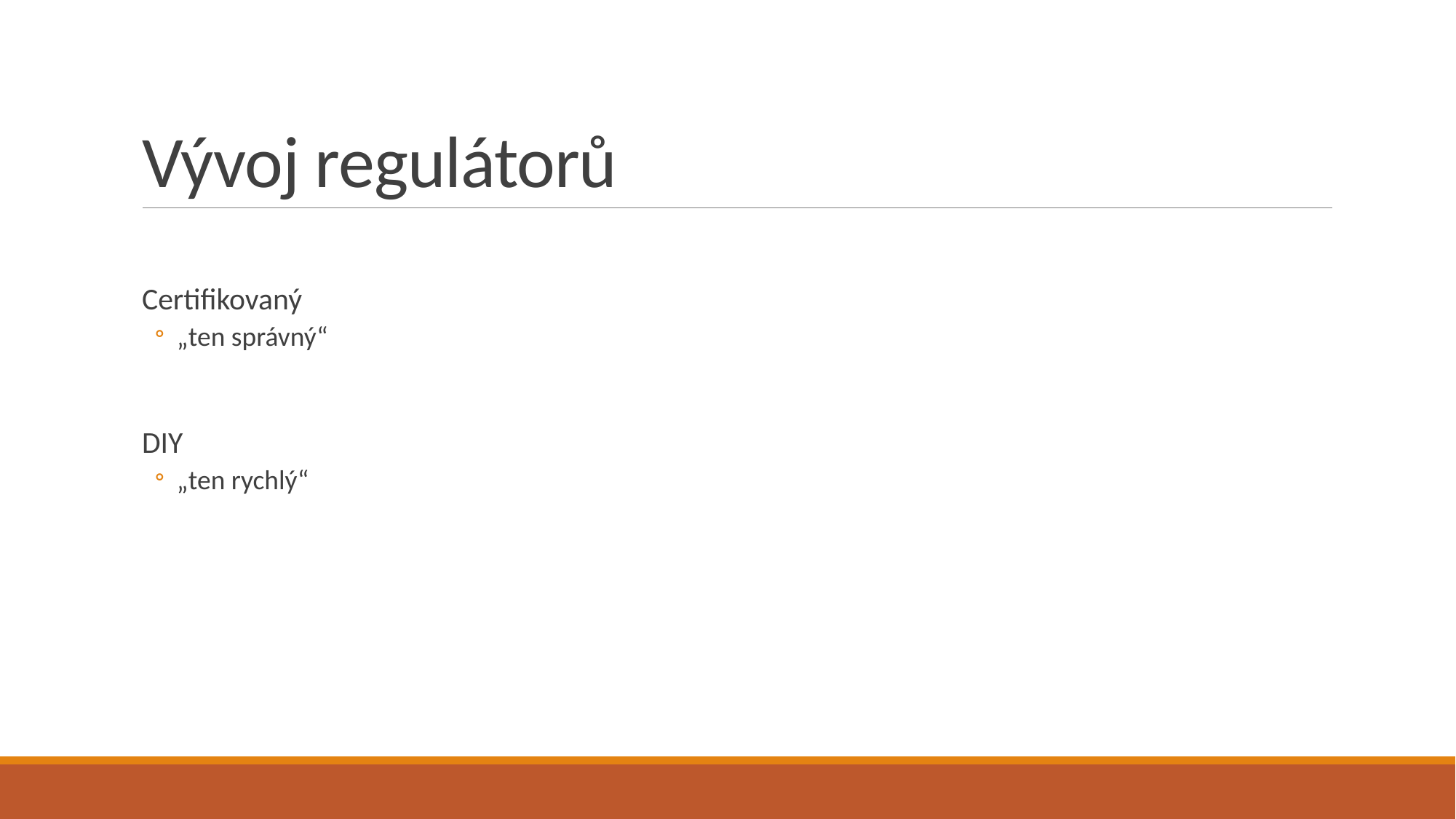

# Vývoj regulátorů

Certifikovaný
„ten správný“

DIY
„ten rychlý“